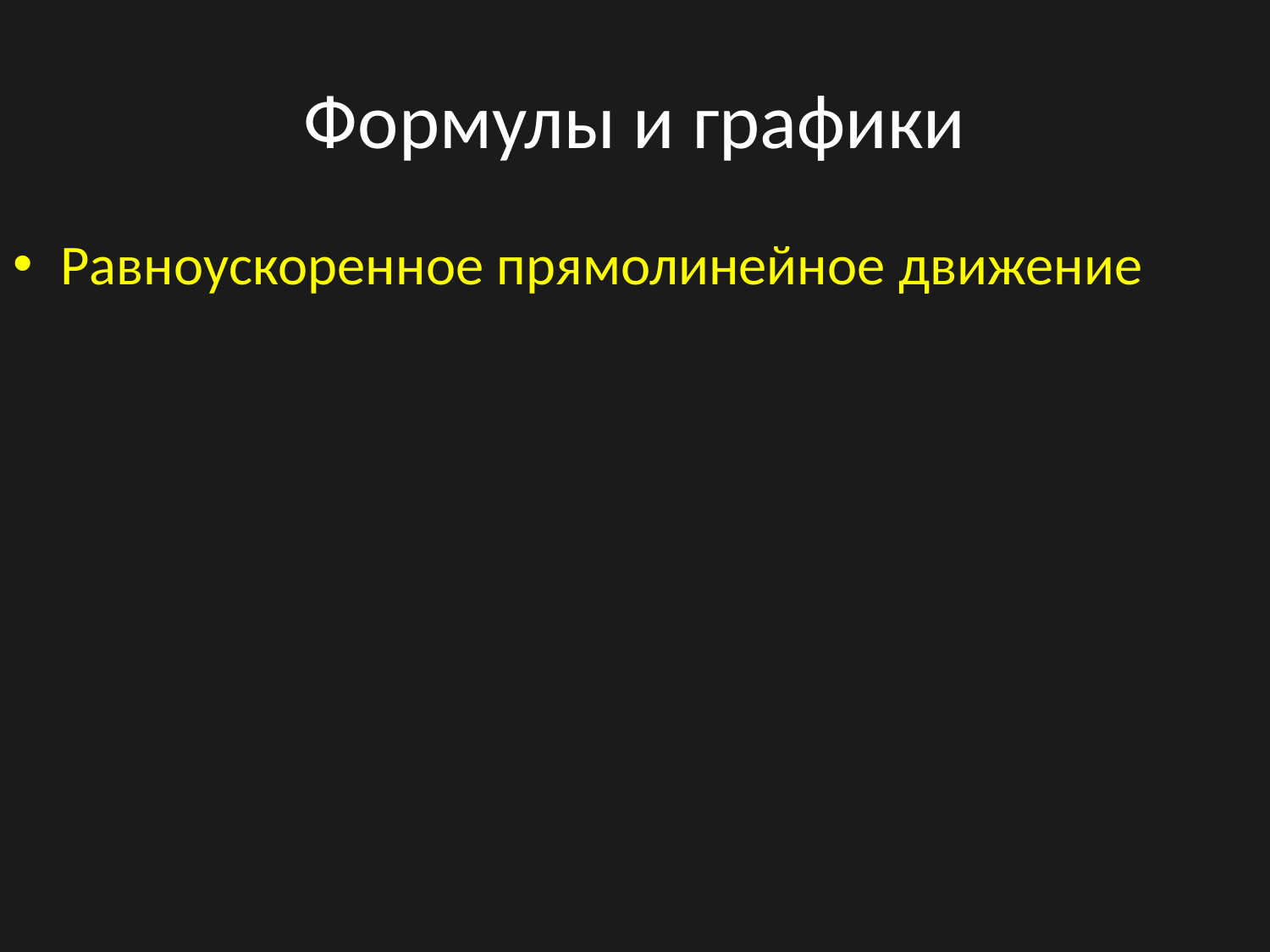

# Формулы и графики
Равноускоренное прямолинейное движение